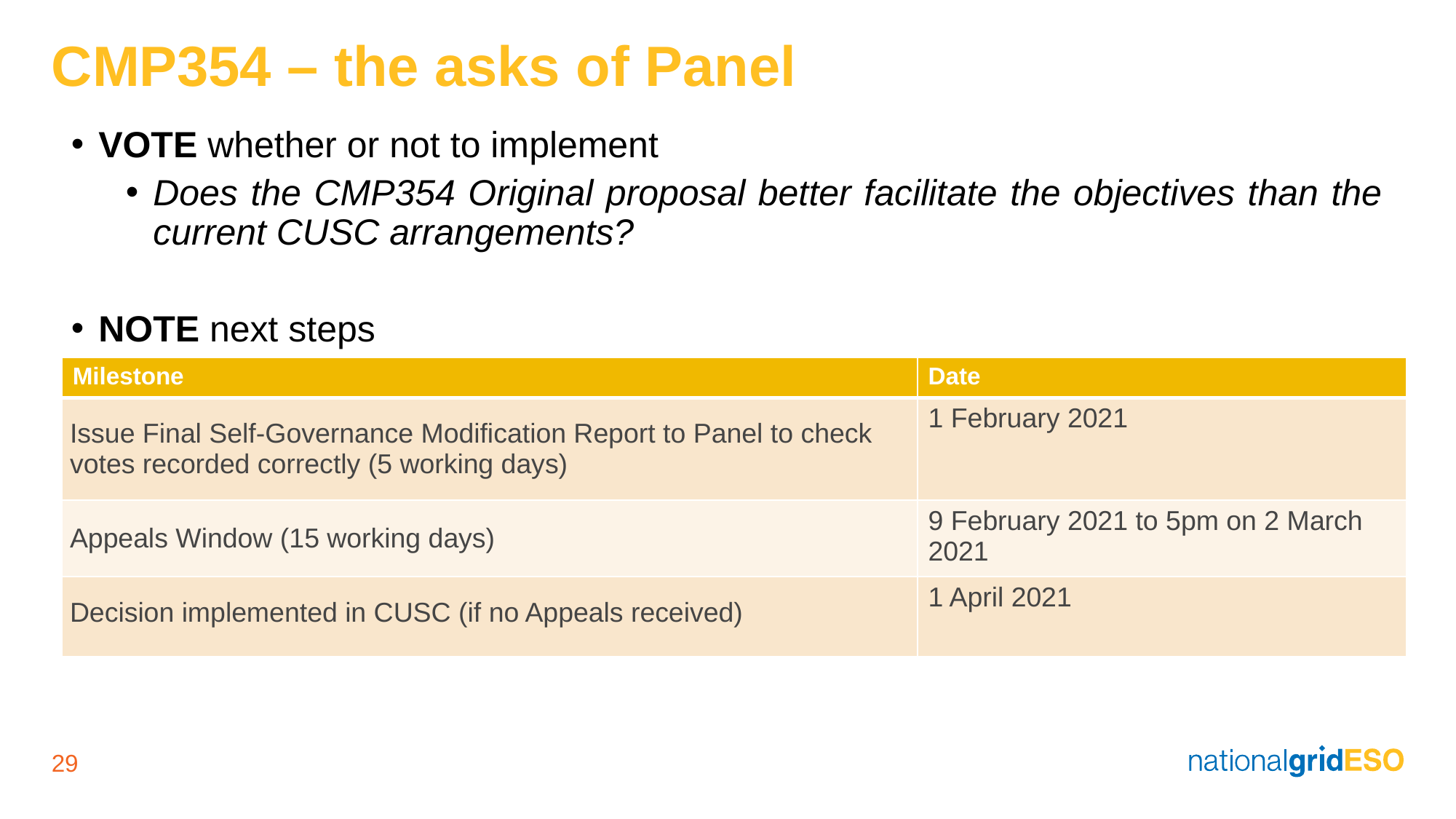

# CMP354 – the asks of Panel
VOTE whether or not to implement
Does the CMP354 Original proposal better facilitate the objectives than the current CUSC arrangements?

NOTE next steps
| Milestone | Date |
| --- | --- |
| Issue Final Self-Governance Modification Report to Panel to check votes recorded correctly (5 working days) | 1 February 2021 |
| Appeals Window (15 working days) | 9 February 2021 to 5pm on 2 March 2021 |
| Decision implemented in CUSC (if no Appeals received) | 1 April 2021 |